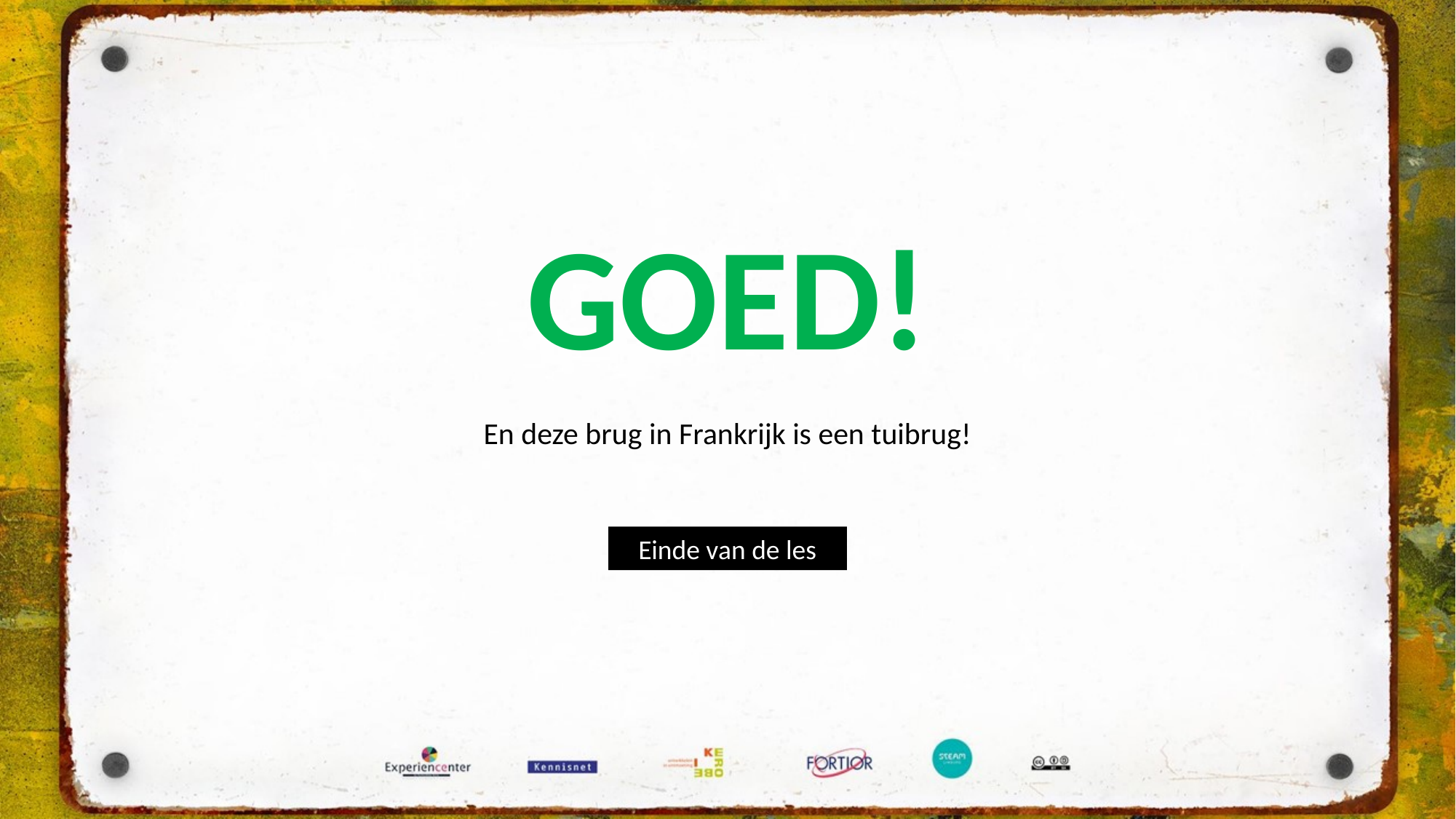

GOED!
En deze brug in Frankrijk is een tuibrug!
Einde van de les